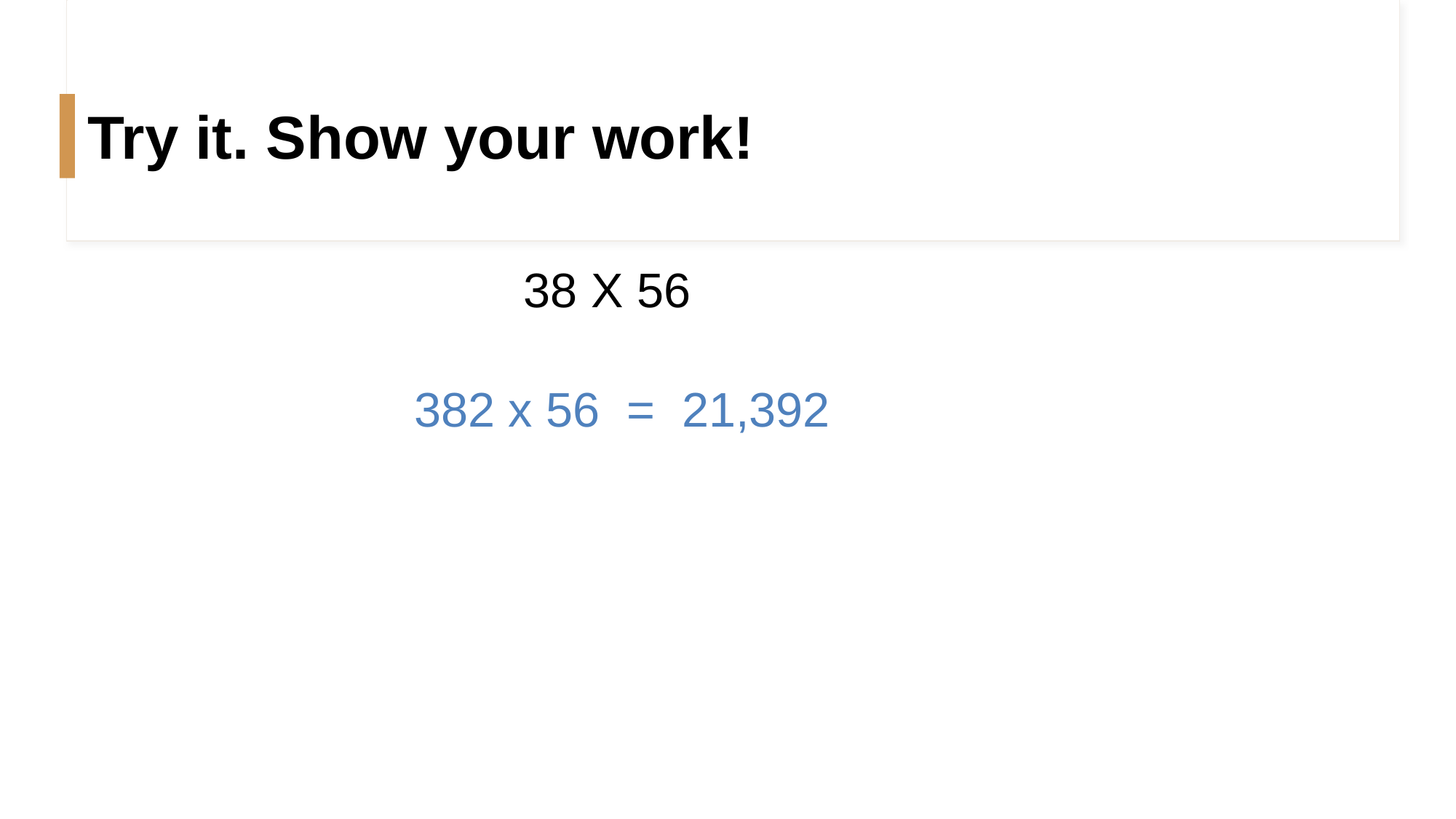

# Try it. Show your work!
	38 X 56

382 x 56  =  21,392